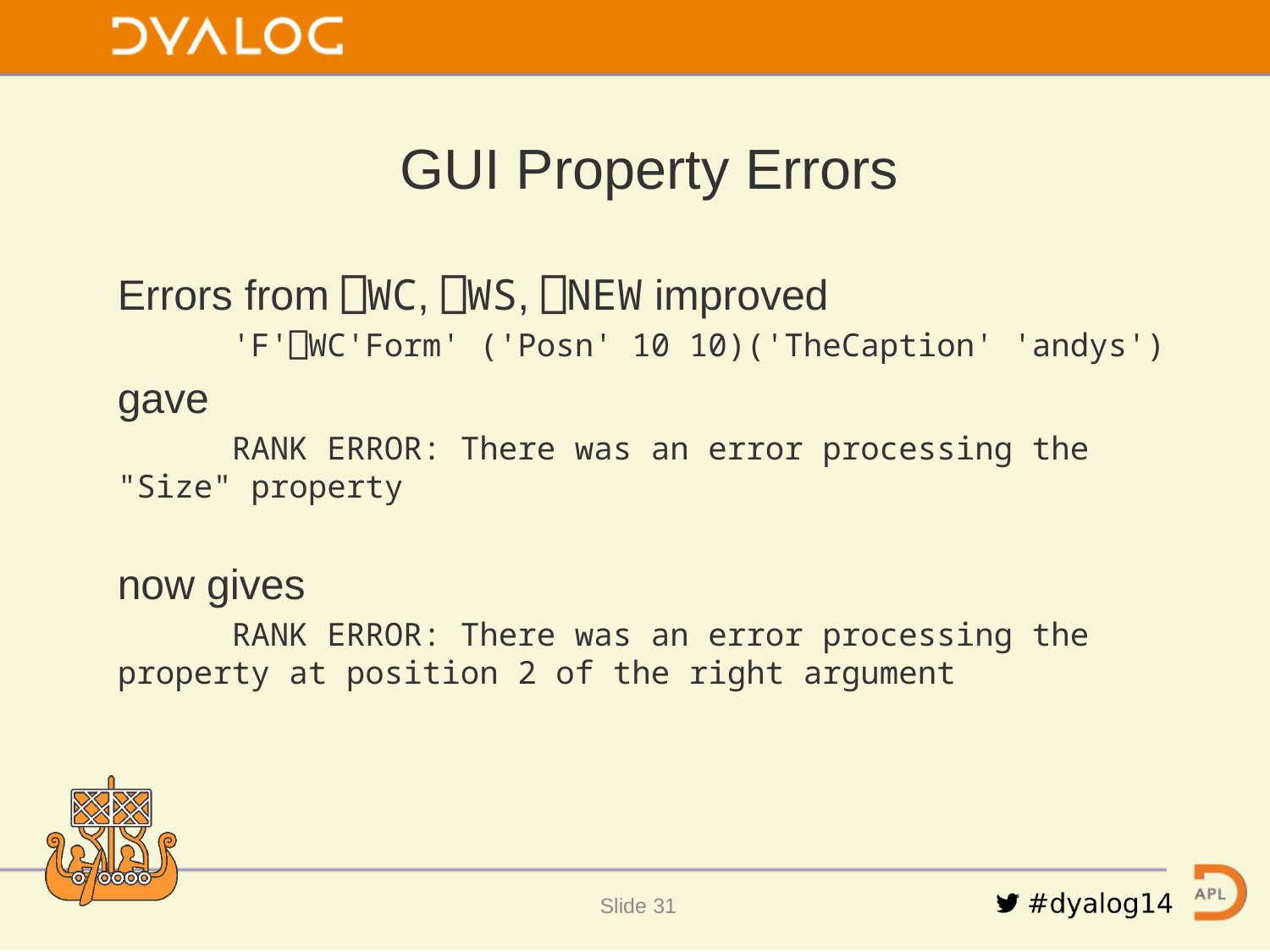

GUI Property Errors

Errors from ⎕WC, ⎕WS, ⎕NEW improved
      'F'⎕WC'Form' ('Posn' 10 10)('TheCaption' 'andys')
gave
      RANK ERROR: There was an error processing the "Size" property

now gives
      RANK ERROR: There was an error processing the property at position 2 of the right argument
Slide 31